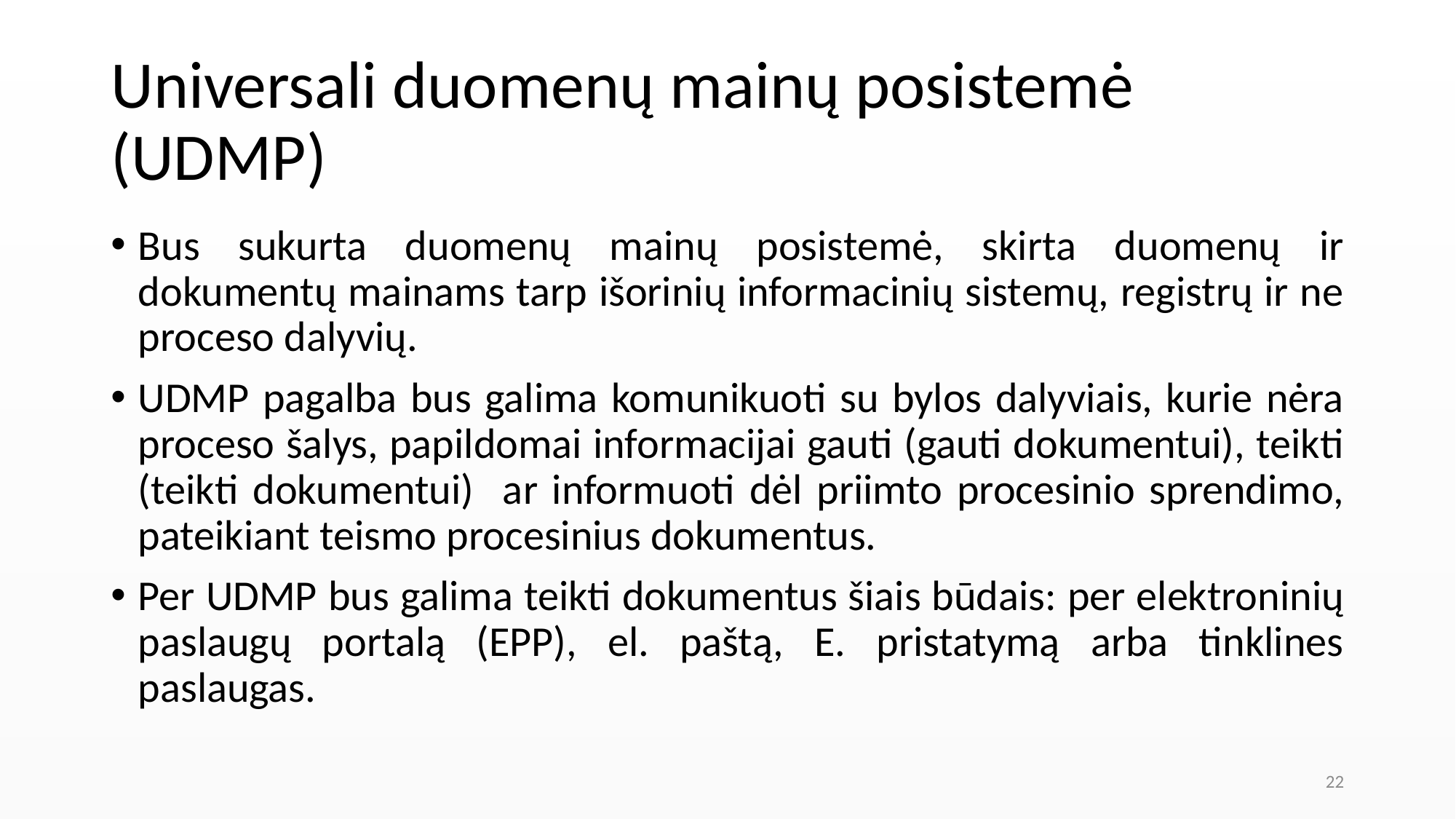

# Universali duomenų mainų posistemė (UDMP)
Bus sukurta duomenų mainų posistemė, skirta duomenų ir dokumentų mainams tarp išorinių informacinių sistemų, registrų ir ne proceso dalyvių.
UDMP pagalba bus galima komunikuoti su bylos dalyviais, kurie nėra proceso šalys, papildomai informacijai gauti (gauti dokumentui), teikti (teikti dokumentui)  ar informuoti dėl priimto procesinio sprendimo, pateikiant teismo procesinius dokumentus.
Per UDMP bus galima teikti dokumentus šiais būdais: per elektroninių paslaugų portalą (EPP), el. paštą, E. pristatymą arba tinklines paslaugas.

22